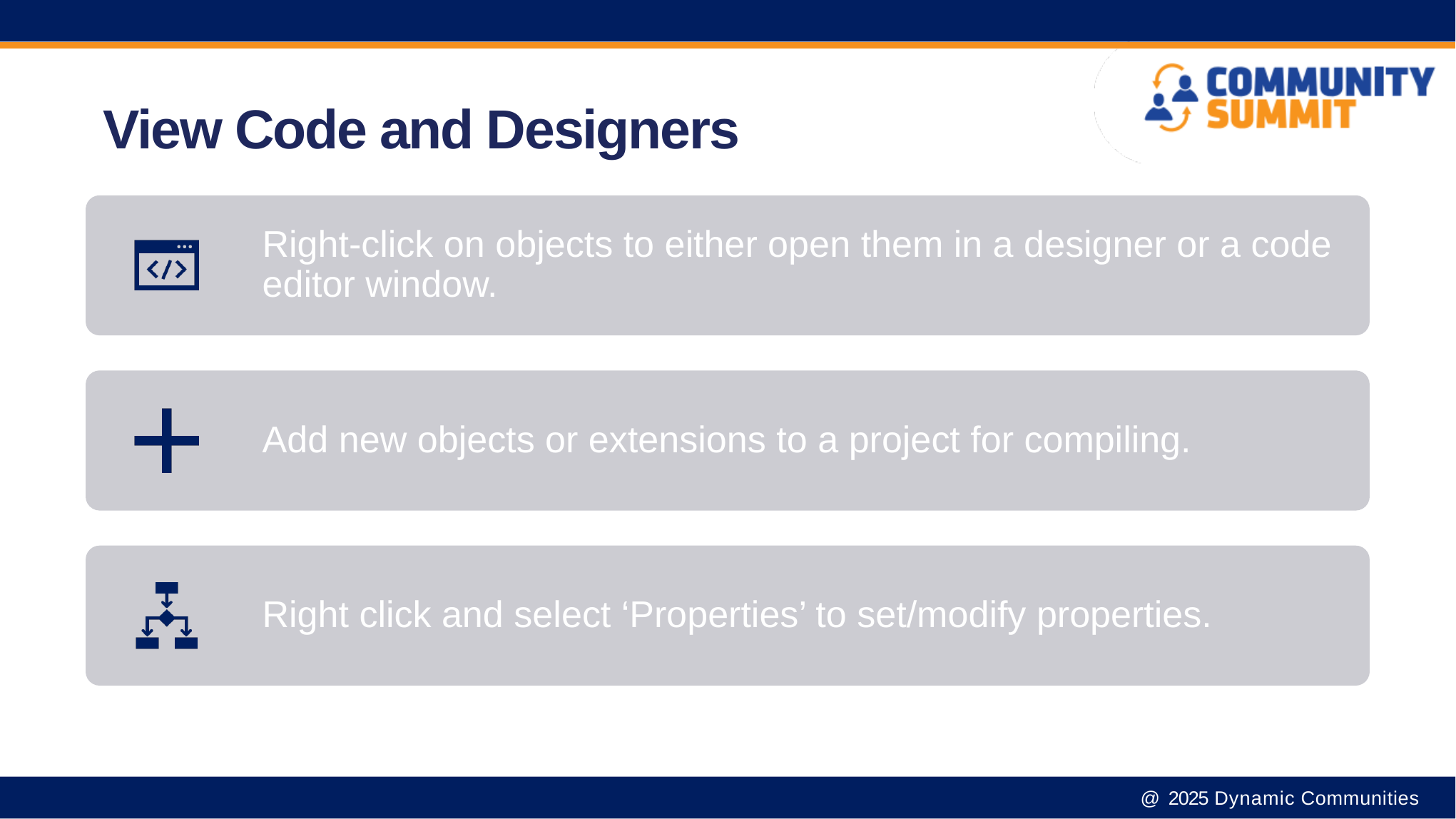

# View Code and Designers
Right-click on objects to either open them in a designer or a code editor window.
Add new objects or extensions to a project for compiling.
Right click and select ‘Properties’ to set/modify properties.